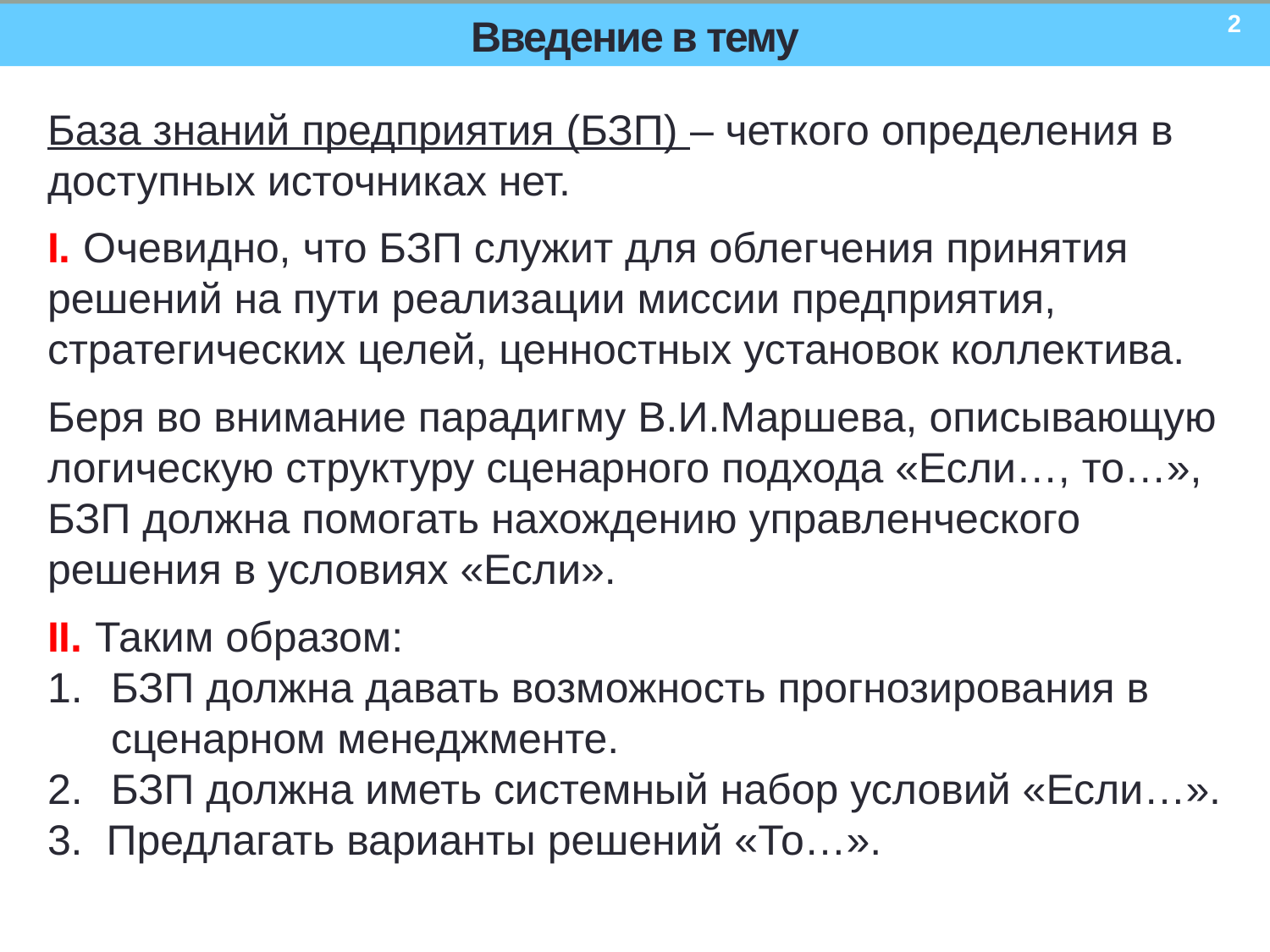

2
# Введение в тему
База знаний предприятия (БЗП) – четкого определения в доступных источниках нет.

I. Очевидно, что БЗП служит для облегчения принятия решений на пути реализации миссии предприятия, стратегических целей, ценностных установок коллектива.

Беря во внимание парадигму В.И.Маршева, описывающую логическую структуру сценарного подхода «Если…, то…», БЗП должна помогать нахождению управленческого решения в условиях «Если».

II. Таким образом:
БЗП должна давать возможность прогнозирования в сценарном менеджменте.
БЗП должна иметь системный набор условий «Если…».
3.  Предлагать варианты решений «То…».